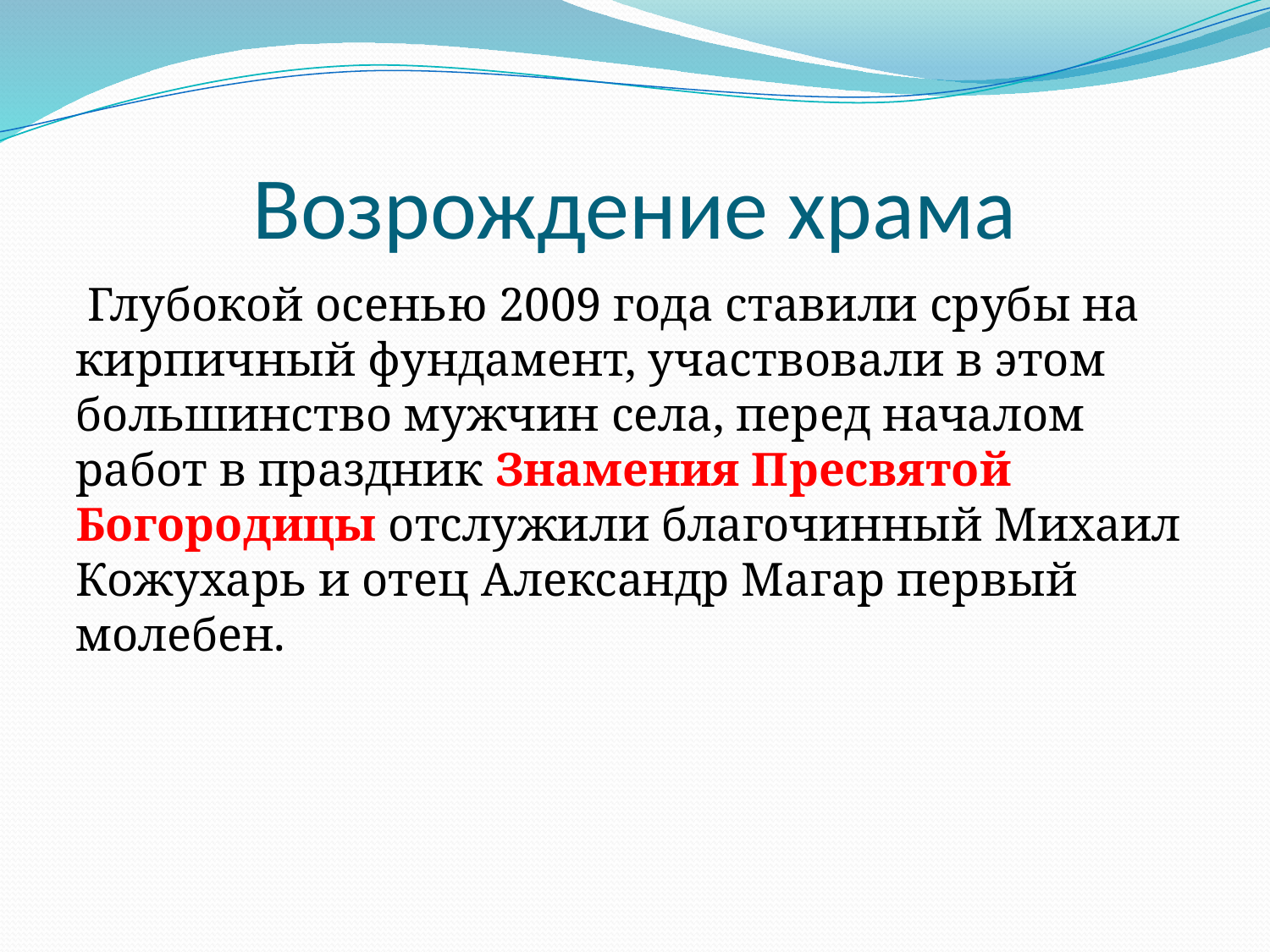

# Возрождение храма
 Глубокой осенью 2009 года ставили срубы на кирпичный фундамент, участвовали в этом большинство мужчин села, перед началом работ в праздник Знамения Пресвятой Богородицы отслужили благочинный Михаил Кожухарь и отец Александр Магар первый молебен.